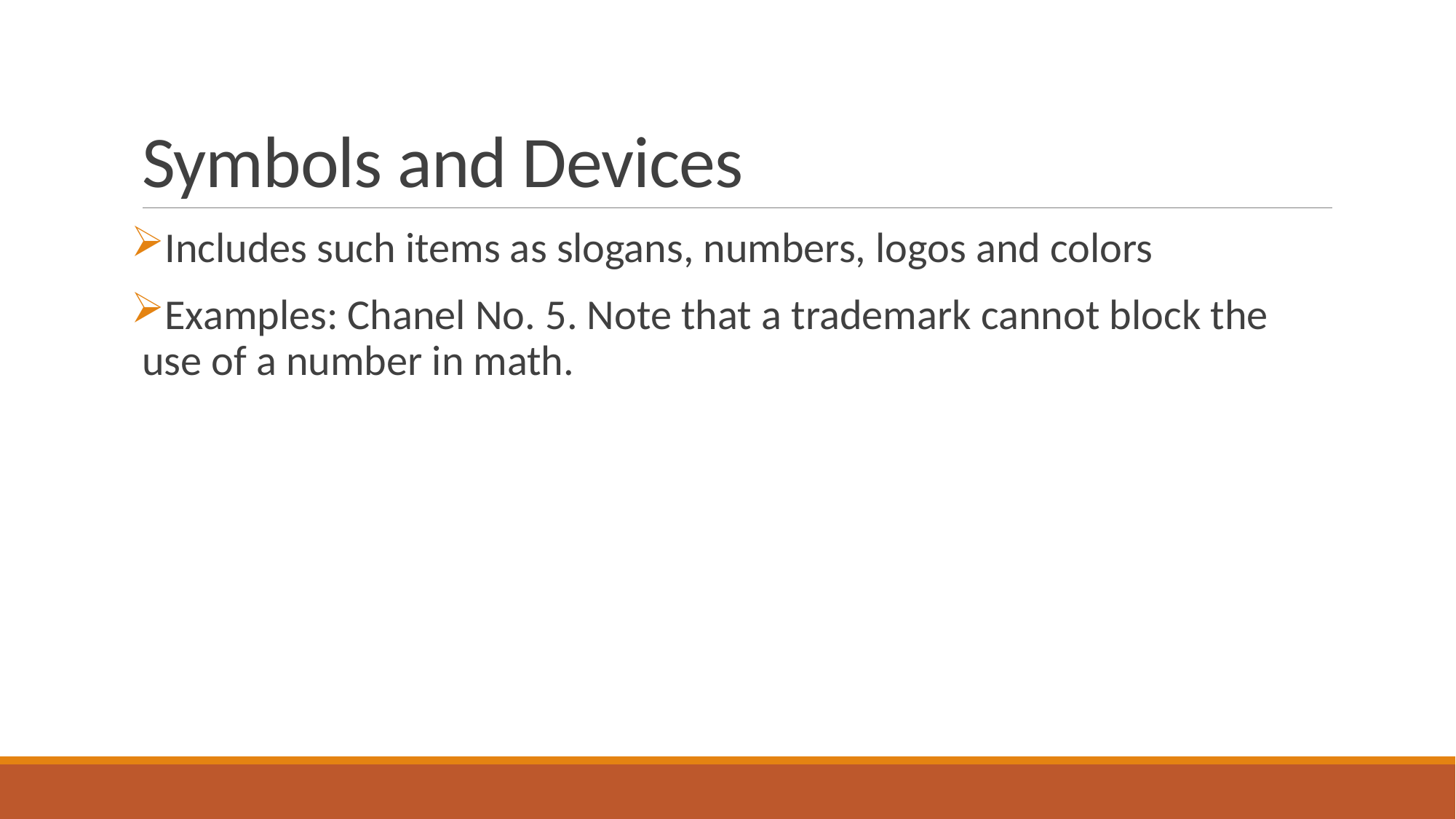

# Symbols and Devices
Includes such items as slogans, numbers, logos and colors
Examples: Chanel No. 5. Note that a trademark cannot block the use of a number in math.